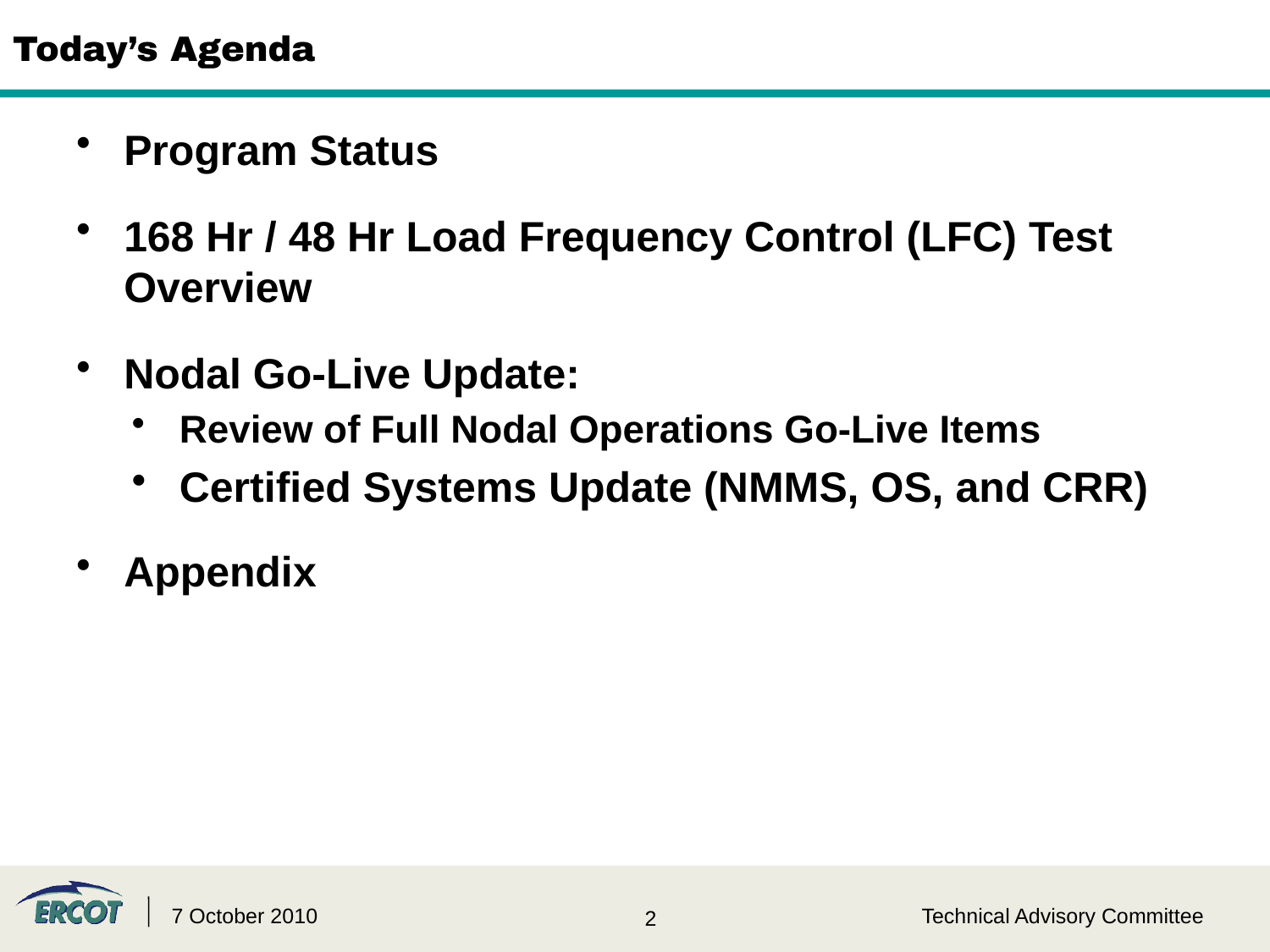

# Today’s Agenda
Program Status

168 Hr / 48 Hr Load Frequency Control (LFC) Test Overview

Nodal Go-Live Update:
Review of Full Nodal Operations Go-Live Items
Certified Systems Update (NMMS, OS, and CRR)

Appendix

7 October 2010
Technical Advisory Committee